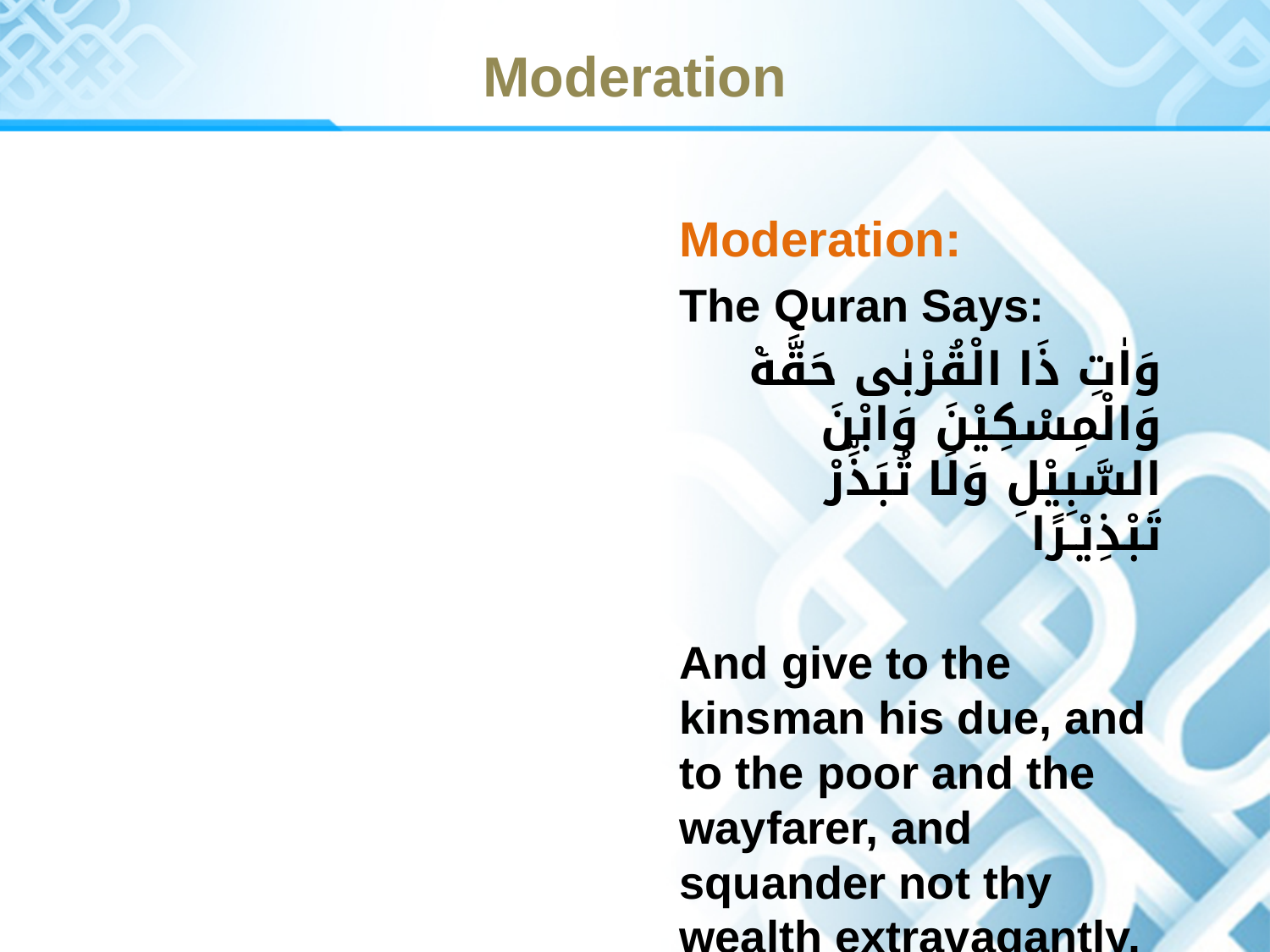

Moderation
Moderation:
The Quran Says:
وَاٰتِ ذَا الْقُرْبٰى حَقَّهٝ وَالْمِسْكِيْنَ وَابْنَ السَّبِيْلِ وَلَا تُبَذِّرْ تَبْذِيْـرًا

And give to the kinsman his due, and to the poor and the wayfarer, and squander not thy wealth extravagantly.